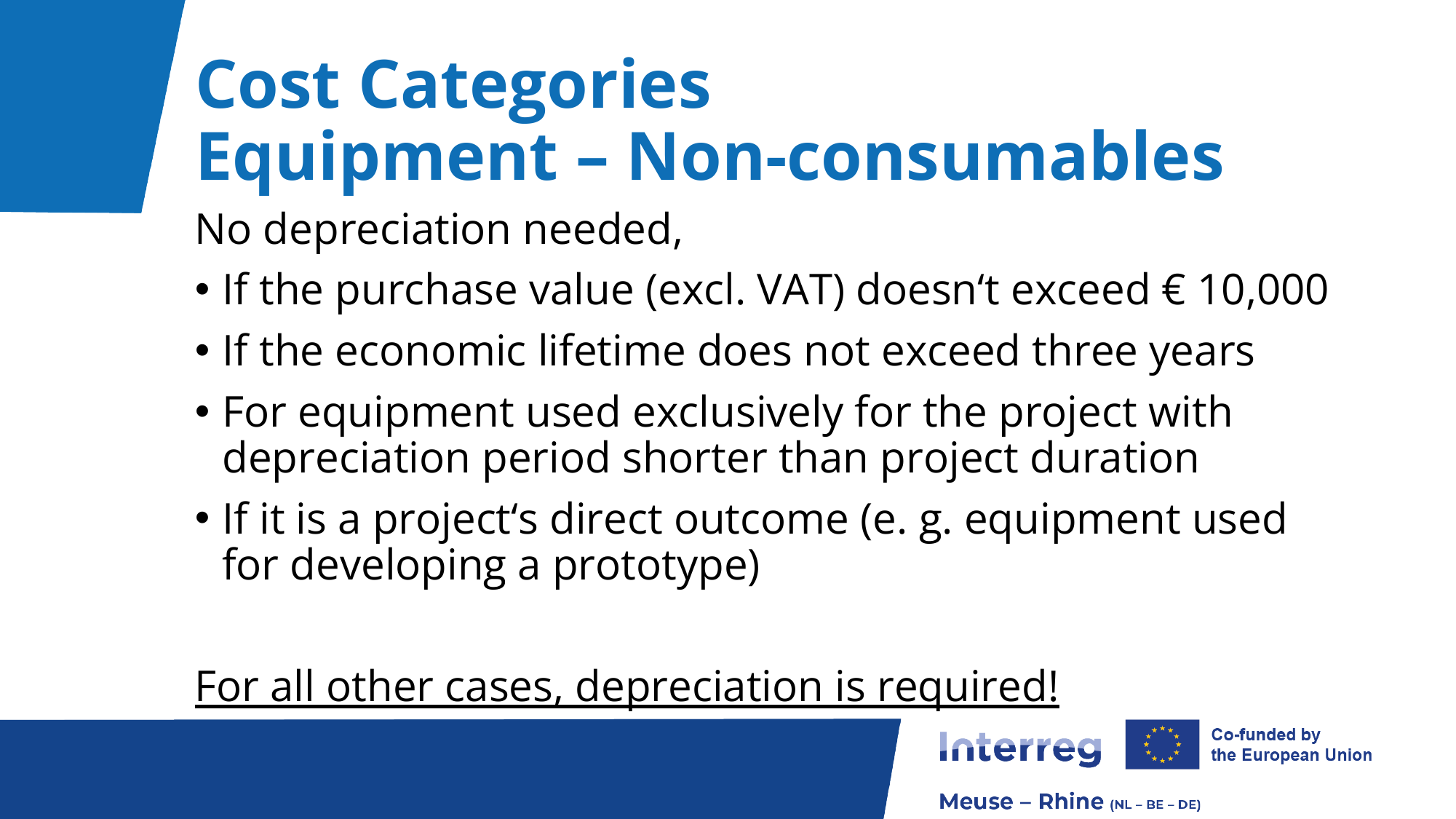

# Cost Categories Equipment – Non-consumables
No depreciation needed,
If the purchase value (excl. VAT) doesn‘t exceed € 10,000
If the economic lifetime does not exceed three years
For equipment used exclusively for the project with depreciation period shorter than project duration
If it is a project‘s direct outcome (e. g. equipment used for developing a prototype)

For all other cases, depreciation is required!